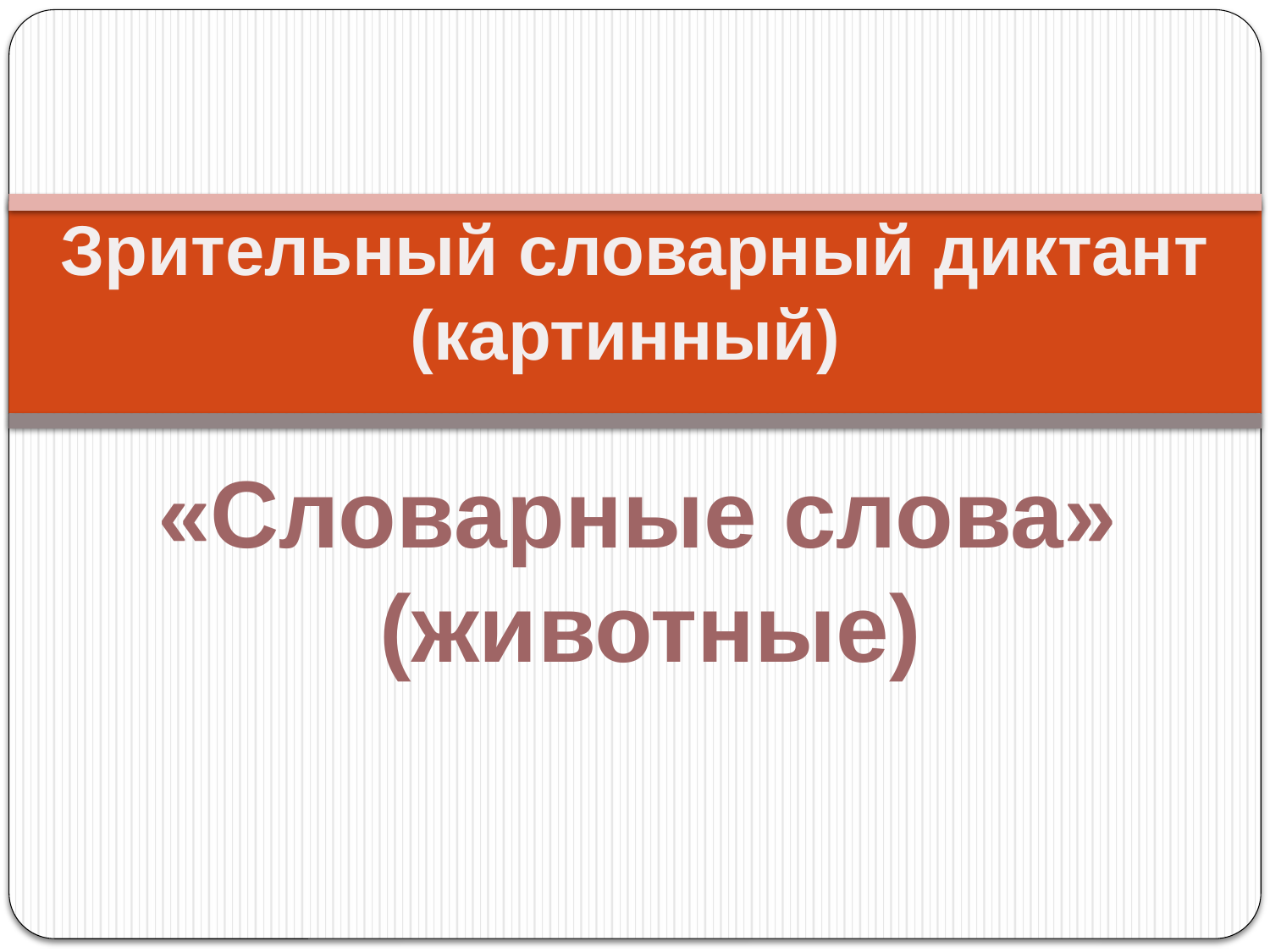

Зрительный словарный диктант
(картинный)
#

«Словарные слова»
 (животные)